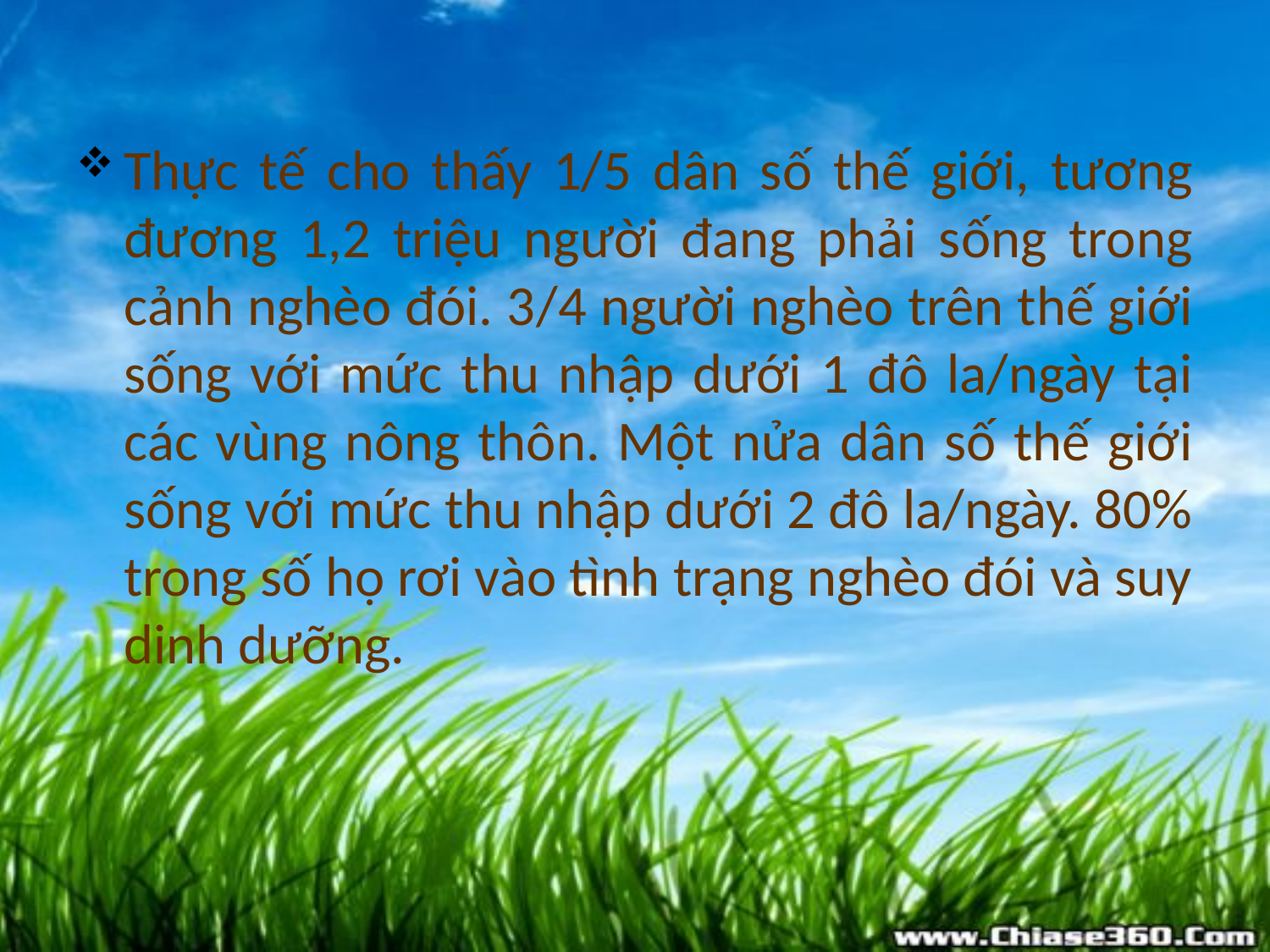

Thực tế cho thấy 1/5 dân số thế giới, tương đương 1,2 triệu người đang phải sống trong cảnh nghèo đói. 3/4 người nghèo trên thế giới sống với mức thu nhập dưới 1 đô la/ngày tại các vùng nông thôn. Một nửa dân số thế giới sống với mức thu nhập dưới 2 đô la/ngày. 80% trong số họ rơi vào tình trạng nghèo đói và suy dinh dưỡng.